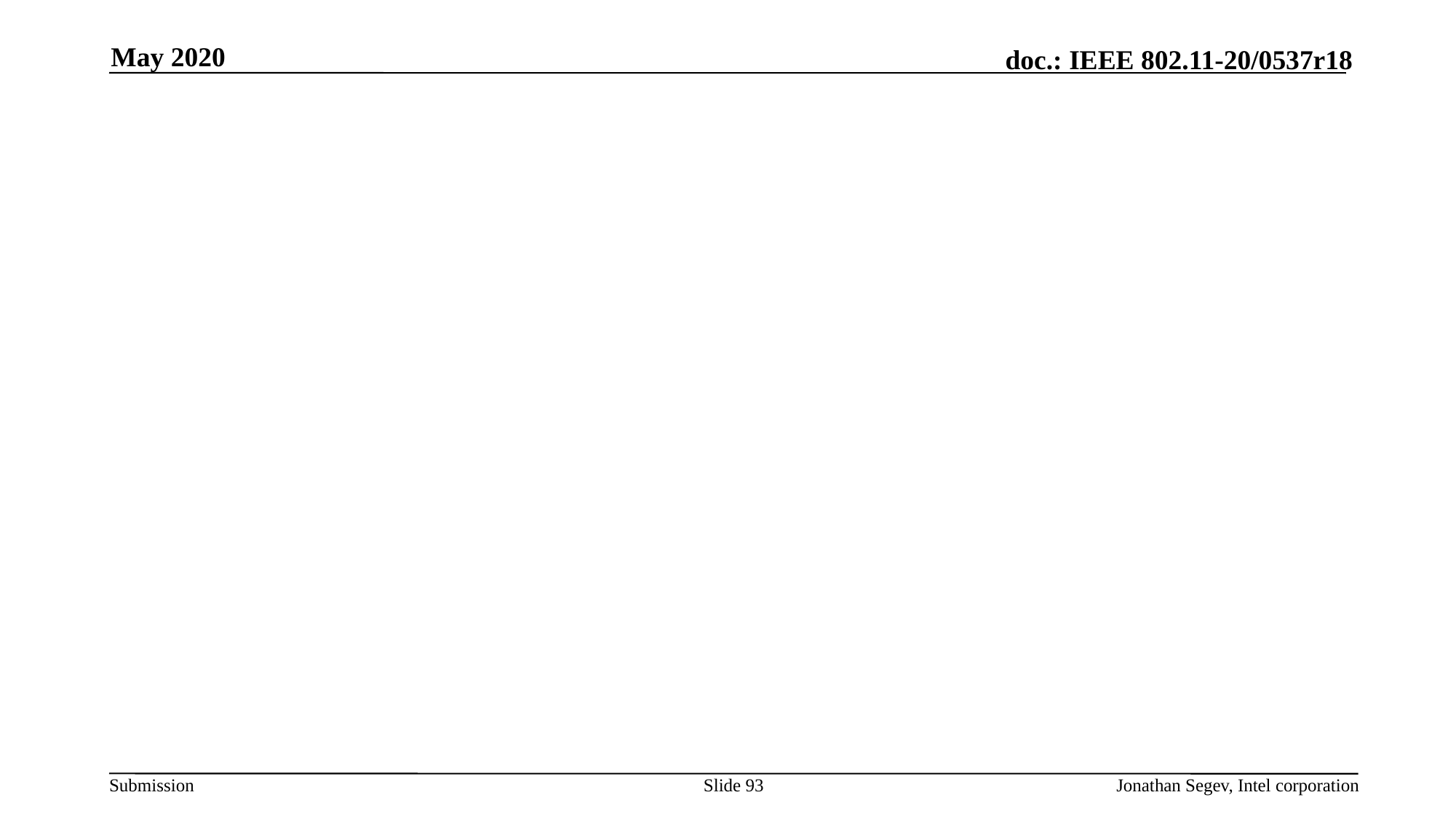

May 2020
#

Slide 93
Jonathan Segev, Intel corporation